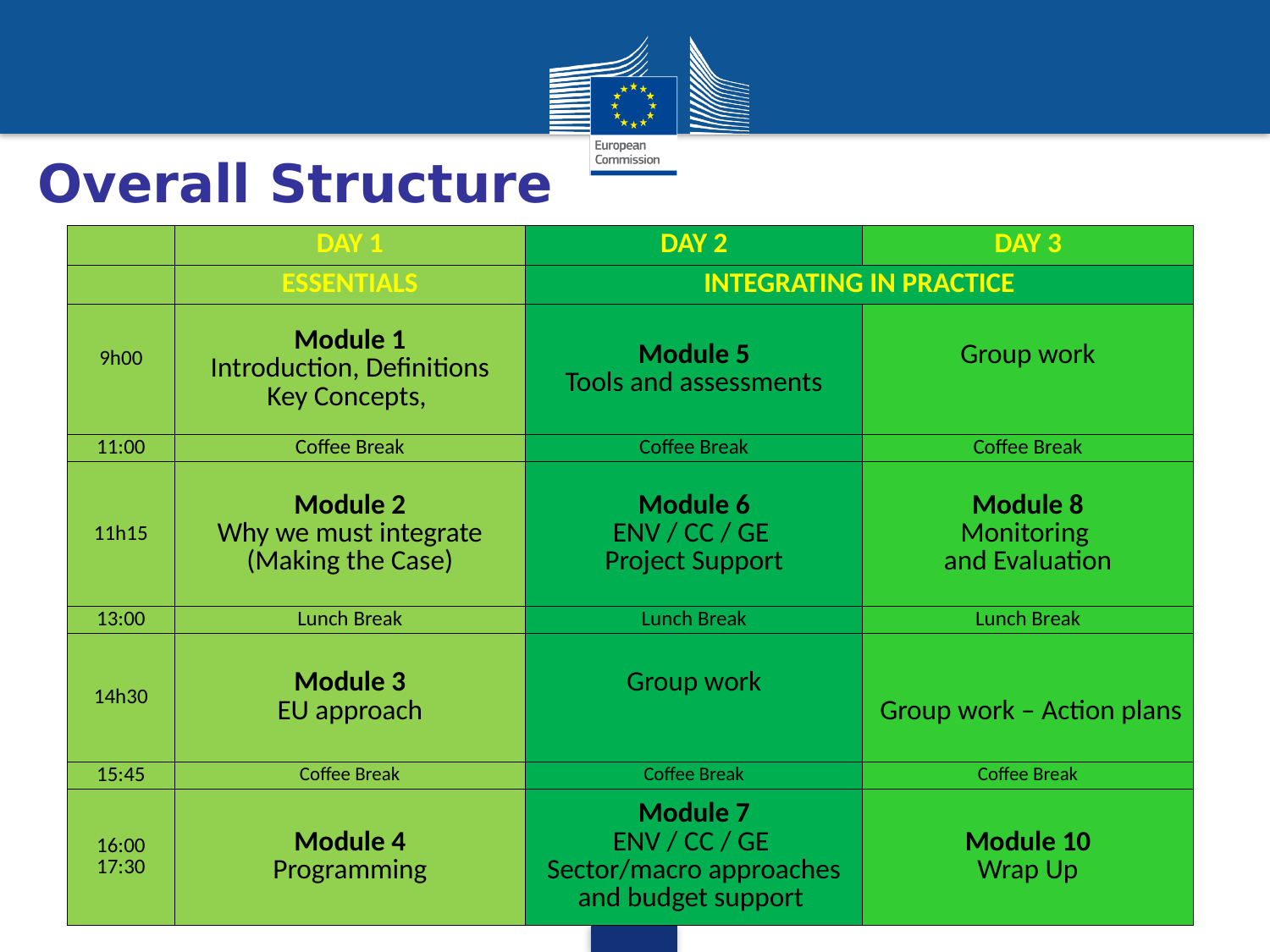

Overall Structure
|  | DAY 1 | DAY 2 | DAY 3 |
| --- | --- | --- | --- |
|  | ESSENTIALS | INTEGRATING IN PRACTICE |  |
| 9h00 | Module 1 Introduction, Definitions Key Concepts, | Module 5 Tools and assessments | Group work |
| 11:00 | Coffee Break | Coffee Break | Coffee Break |
| 11h15 | Module 2 Why we must integrate (Making the Case) | Module 6 ENV / CC / GE Project Support | Module 8 Monitoring and Evaluation |
| 13:00 | Lunch Break | Lunch Break | Lunch Break |
| 14h30 | Module 3 EU approach | Group work | Group work – Action plans |
| 15:45 | Coffee Break | Coffee Break | Coffee Break |
| 16:00 17:30 | Module 4 Programming | Module 7 ENV / CC / GE Sector/macro approaches and budget support | Module 10 Wrap Up |
3